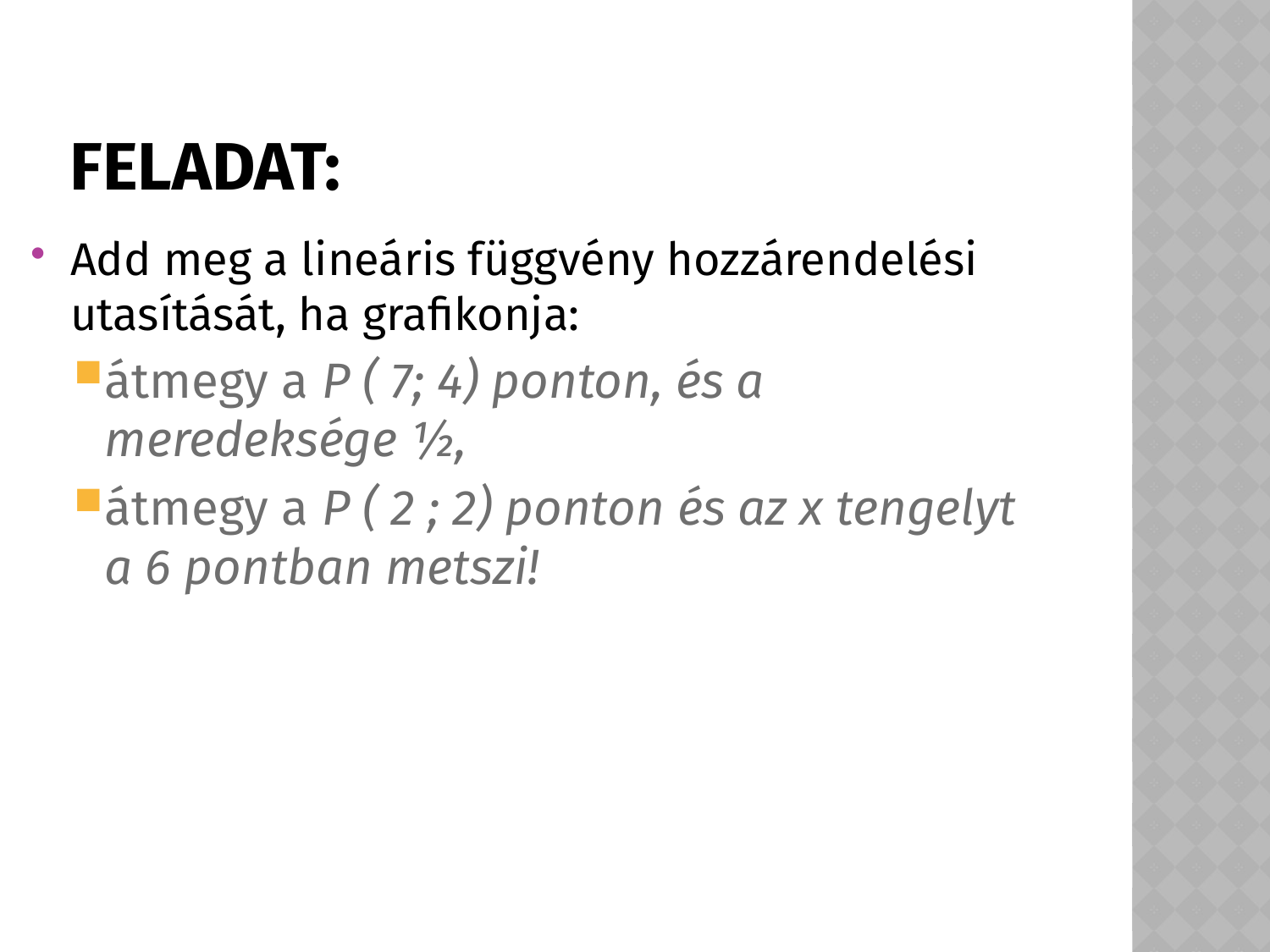

# Feladat:
Add meg a lineáris függvény hozzárendelési utasítását, ha grafikonja:
átmegy a P ( 7; 4) ponton, és a meredeksége ½,
átmegy a P ( 2 ; 2) ponton és az x tengelyt a 6 pontban metszi!